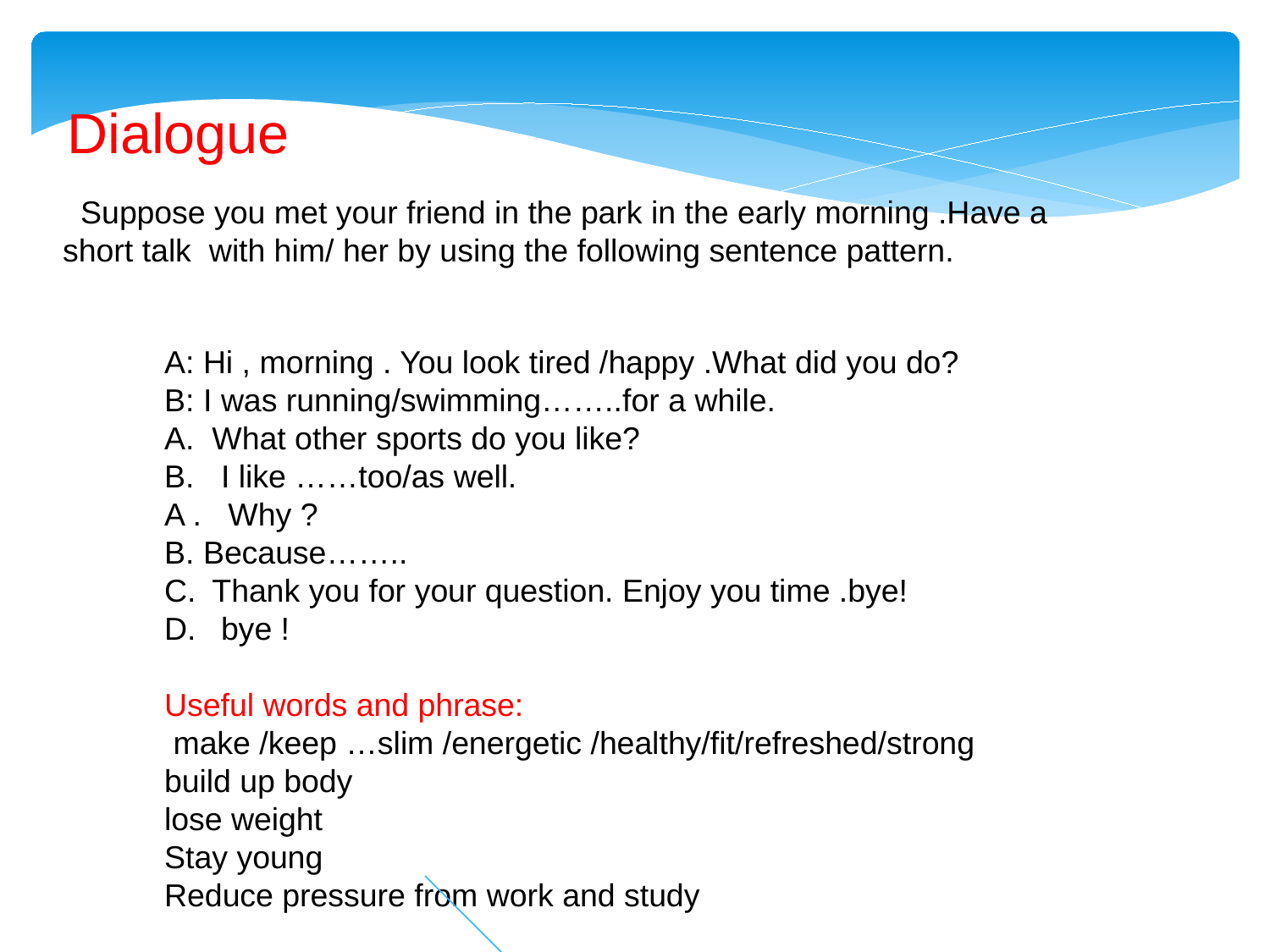

Dialogue
  Suppose you met your friend in the park in the early morning .Have a  short talk  with him/ her by using the following sentence pattern.
A: Hi , morning . You look tired /happy .What did you do?
B: I was running/swimming……..for a while.
What other sports do you like?
 I like ……too/as well.
A .   Why ?
B. Because……..
Thank you for your question. Enjoy you time .bye!
 bye !

Useful words and phrase:
 make /keep …slim /energetic /healthy/fit/refreshed/strong
build up body
lose weight
Stay young
Reduce pressure from work and study